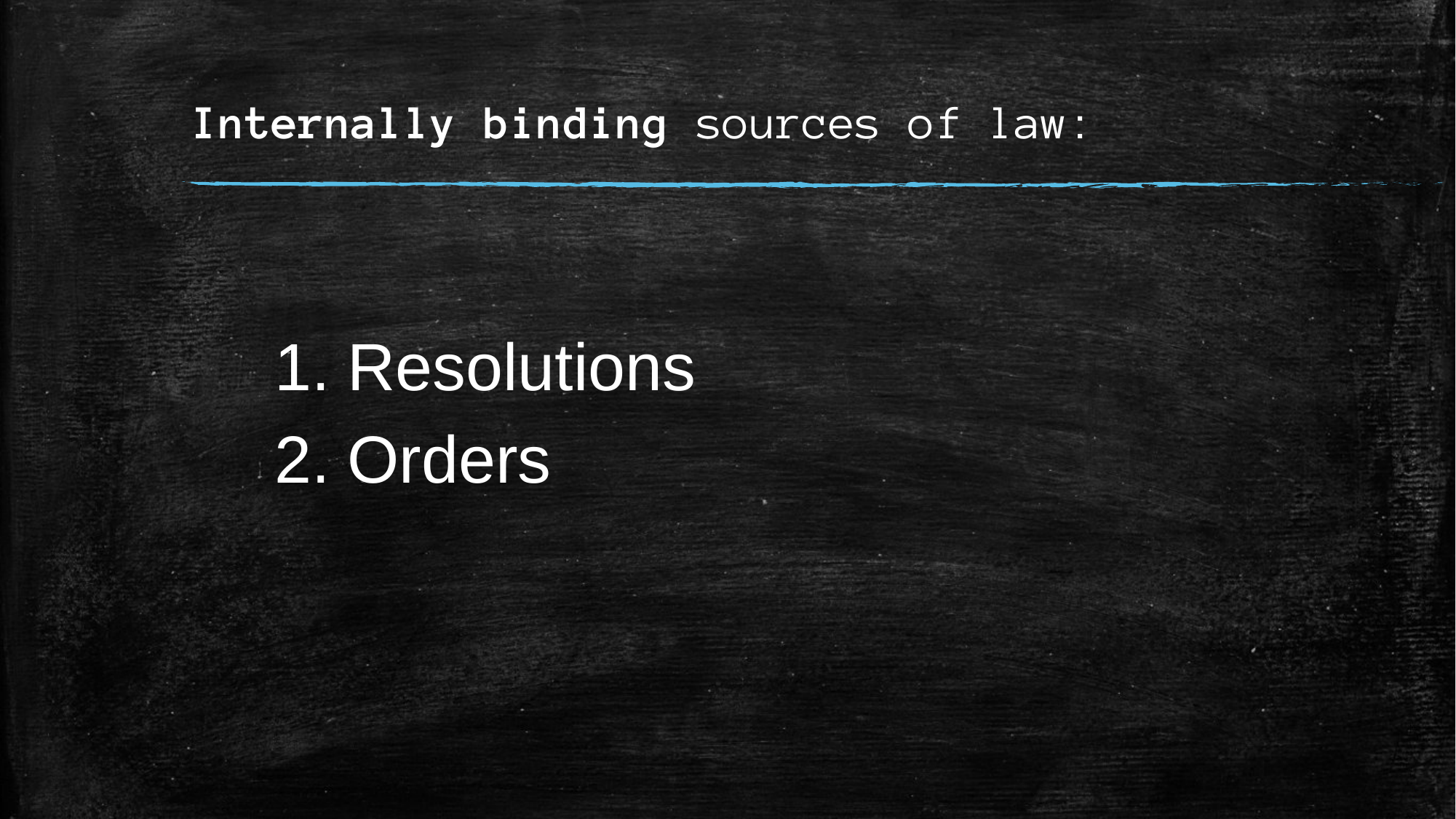

# Internally binding sources of law:
Resolutions
Orders